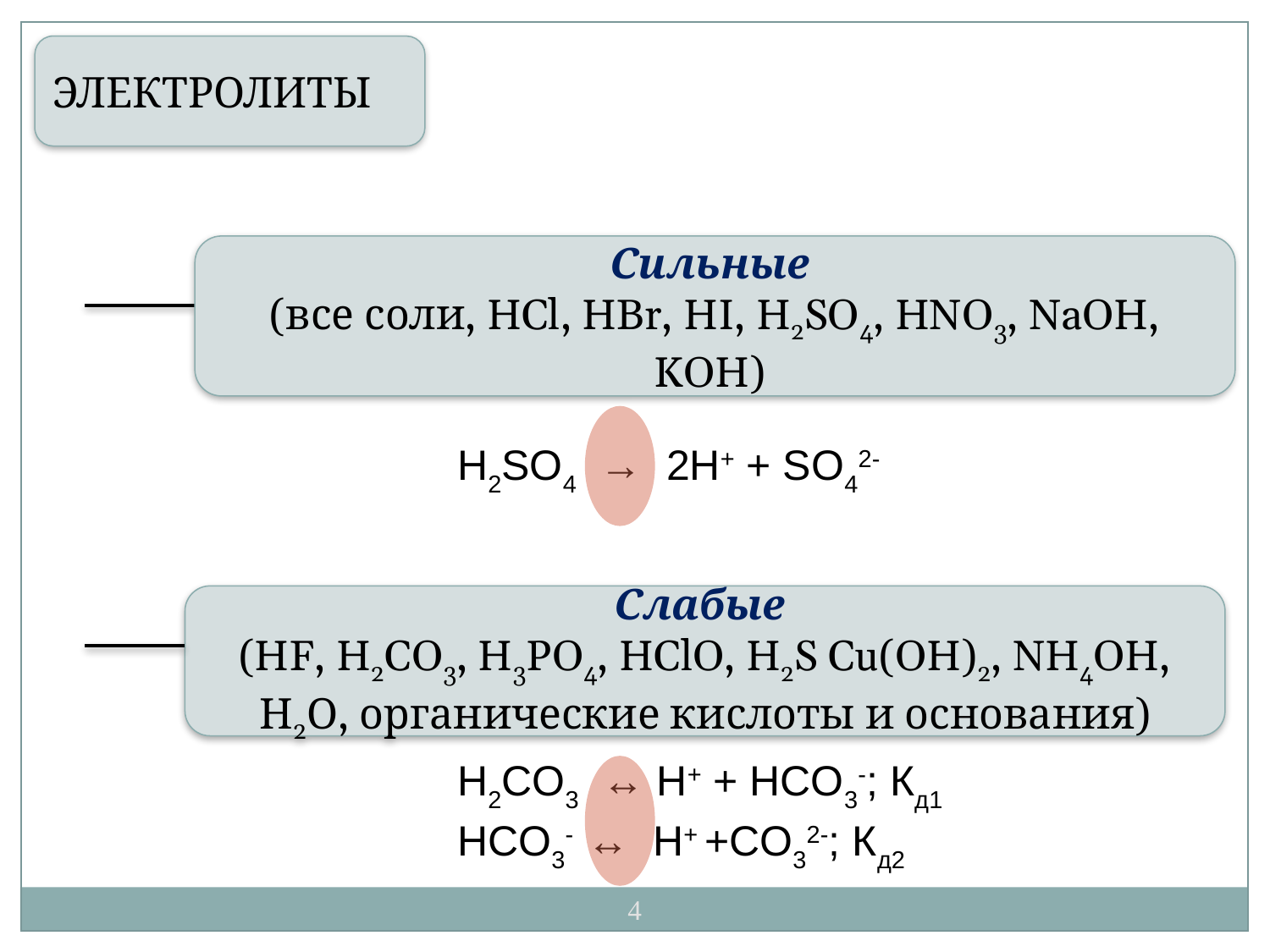

ЭЛЕКТРОЛИТЫ
Сильные
(все соли, HCl, HBr, HI, H2SO4, HNO3, NaOH, KOH)

Н2SO4  →  2H+ + SO42-
Слабые
(HF, H2CO3, H3PO4, HClO, H2S Cu(OH)2, NH4OH, Н2О, органические кислоты и основания)
H2CO3  ↔ H+ + HCO3-; Кд1
HCO3-  ↔  H+ +CO32-; Кд2

4